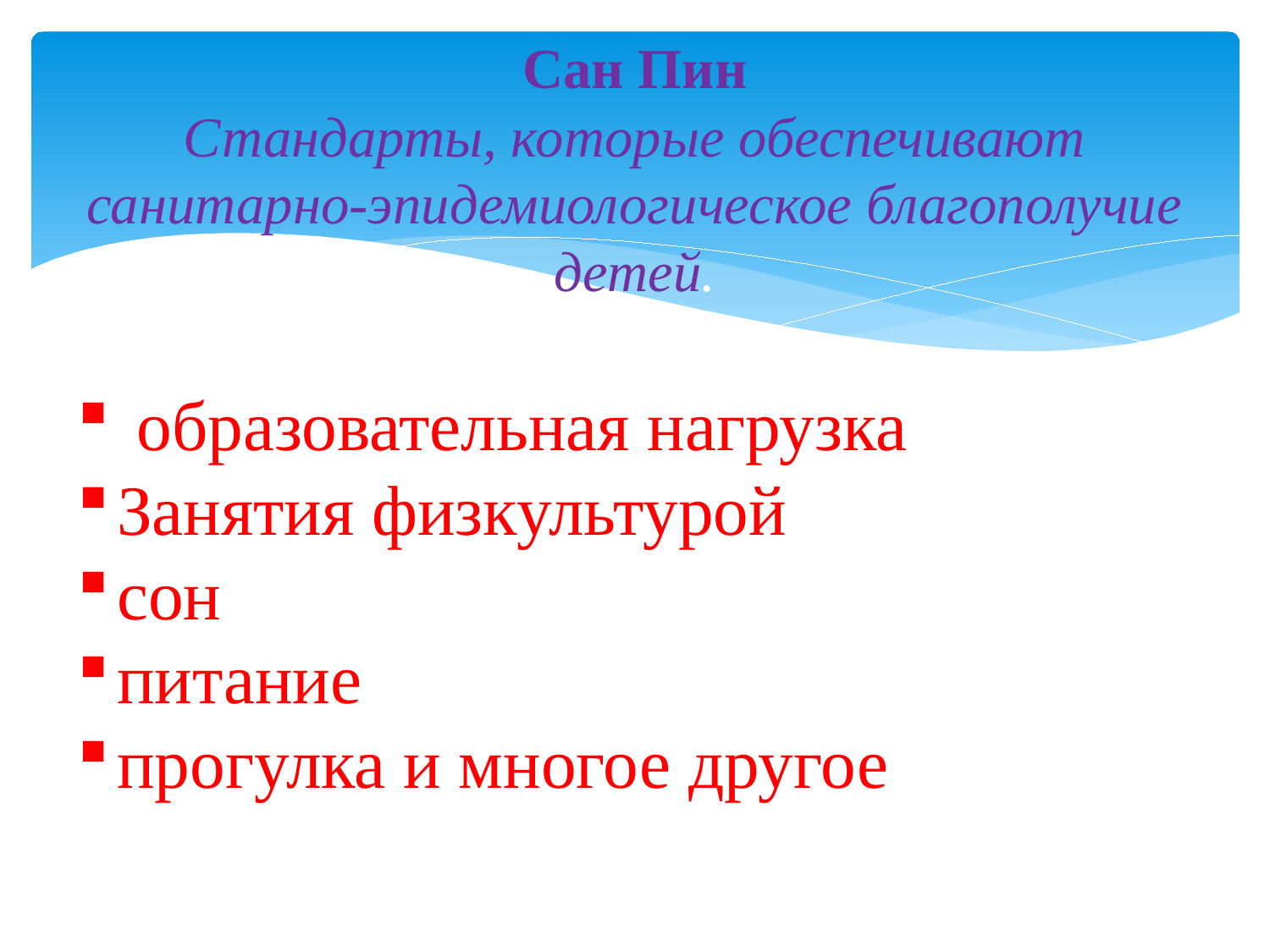

# Сан Пин Стандарты, которые обеспечивают санитарно-эпидемиологическое благополучие детей.
 образовательная нагрузка
Занятия физкультурой
сон
питание
прогулка и многое другое